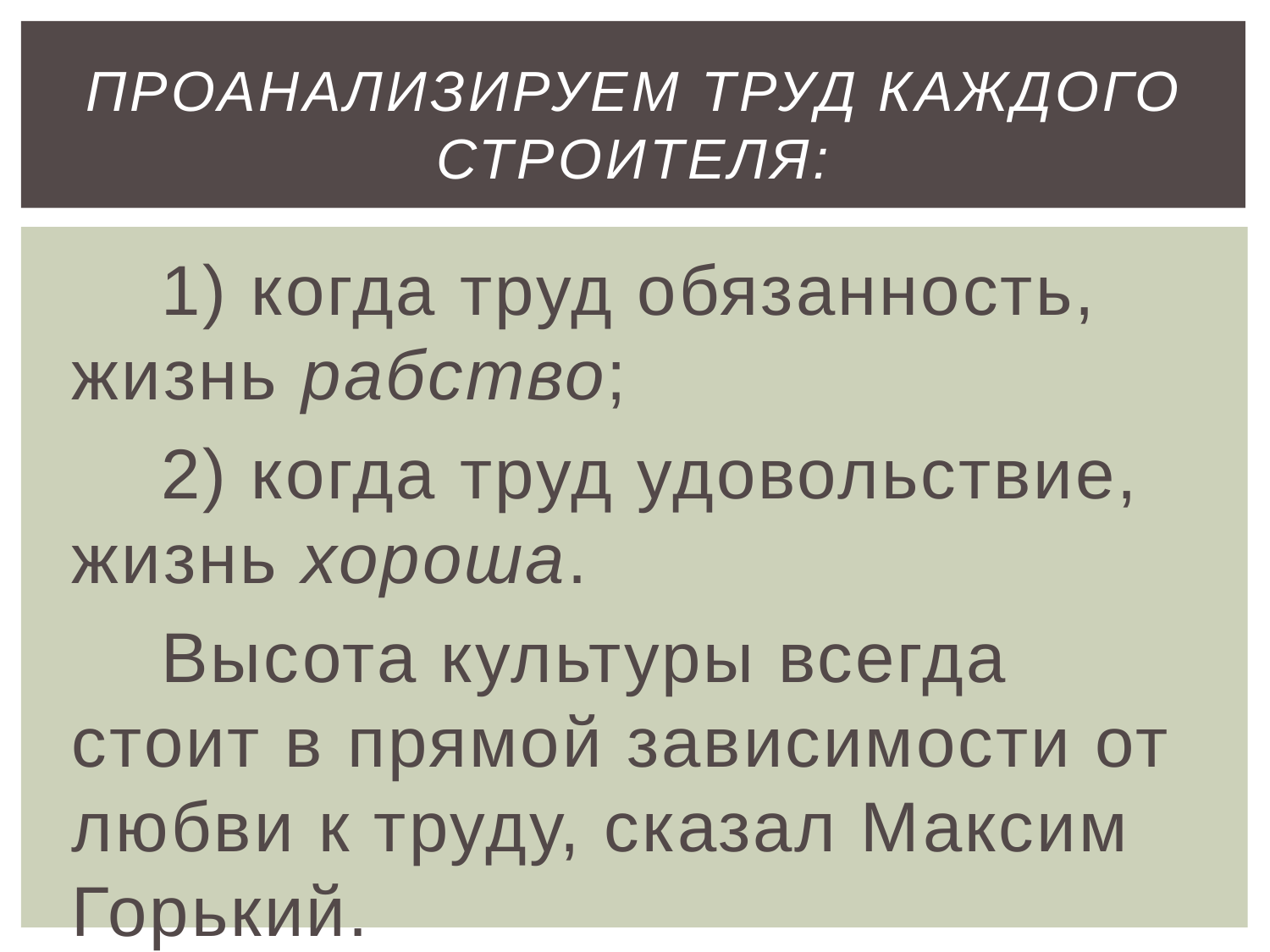

# Проанализируем труд каждого строителя:
    1) когда труд обязанность, жизнь рабство;
    2) когда труд удовольствие, жизнь хороша.
    Высота культуры всегда стоит в прямой зависимости от любви к труду, сказал Максим Горький.